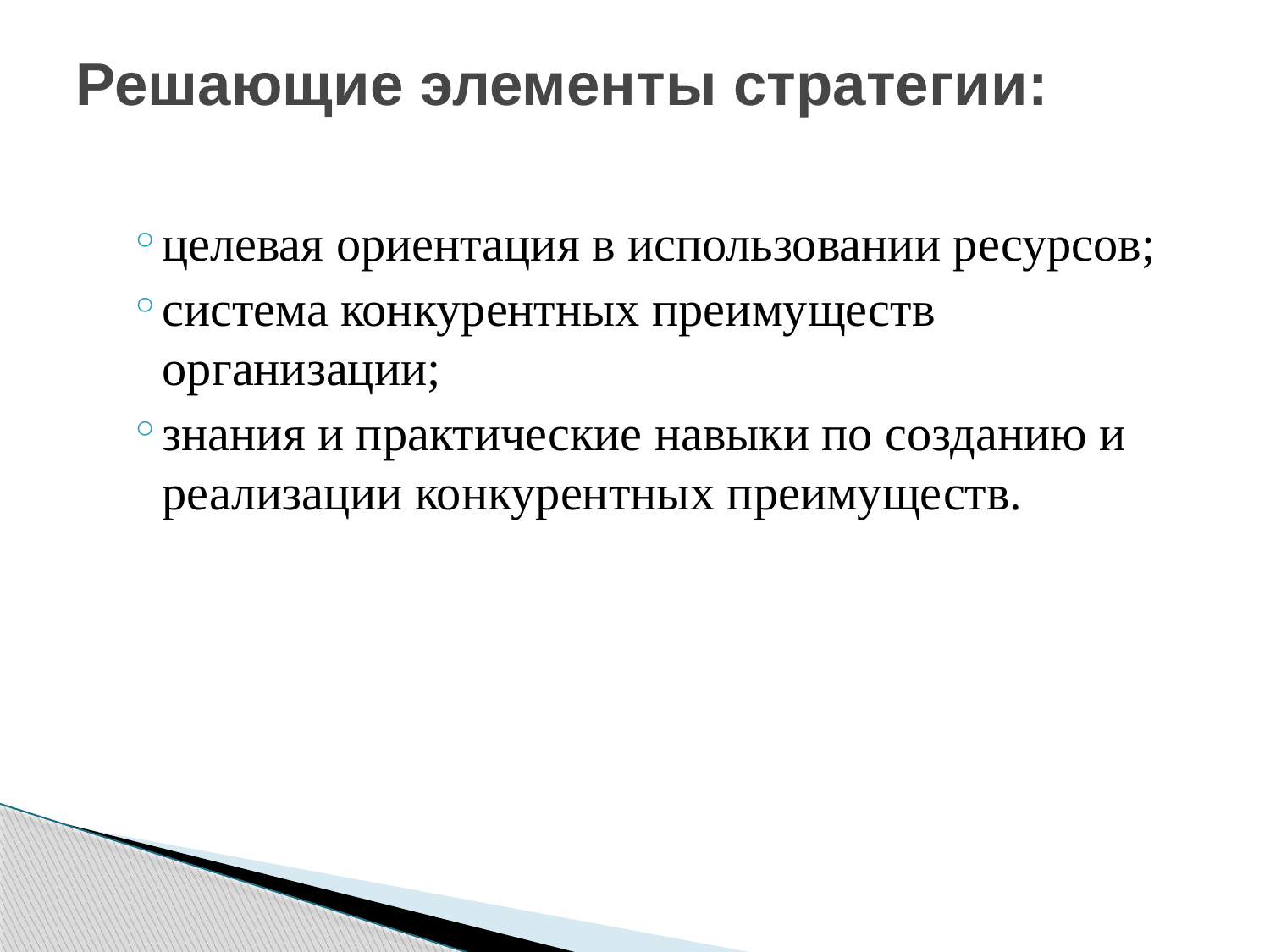

# Решающие элементы стратегии:
целевая ориентация в использовании ресурсов;
система конкурентных преимуществ организации;
знания и практические навыки по созданию и реализации конкурентных преимуществ.